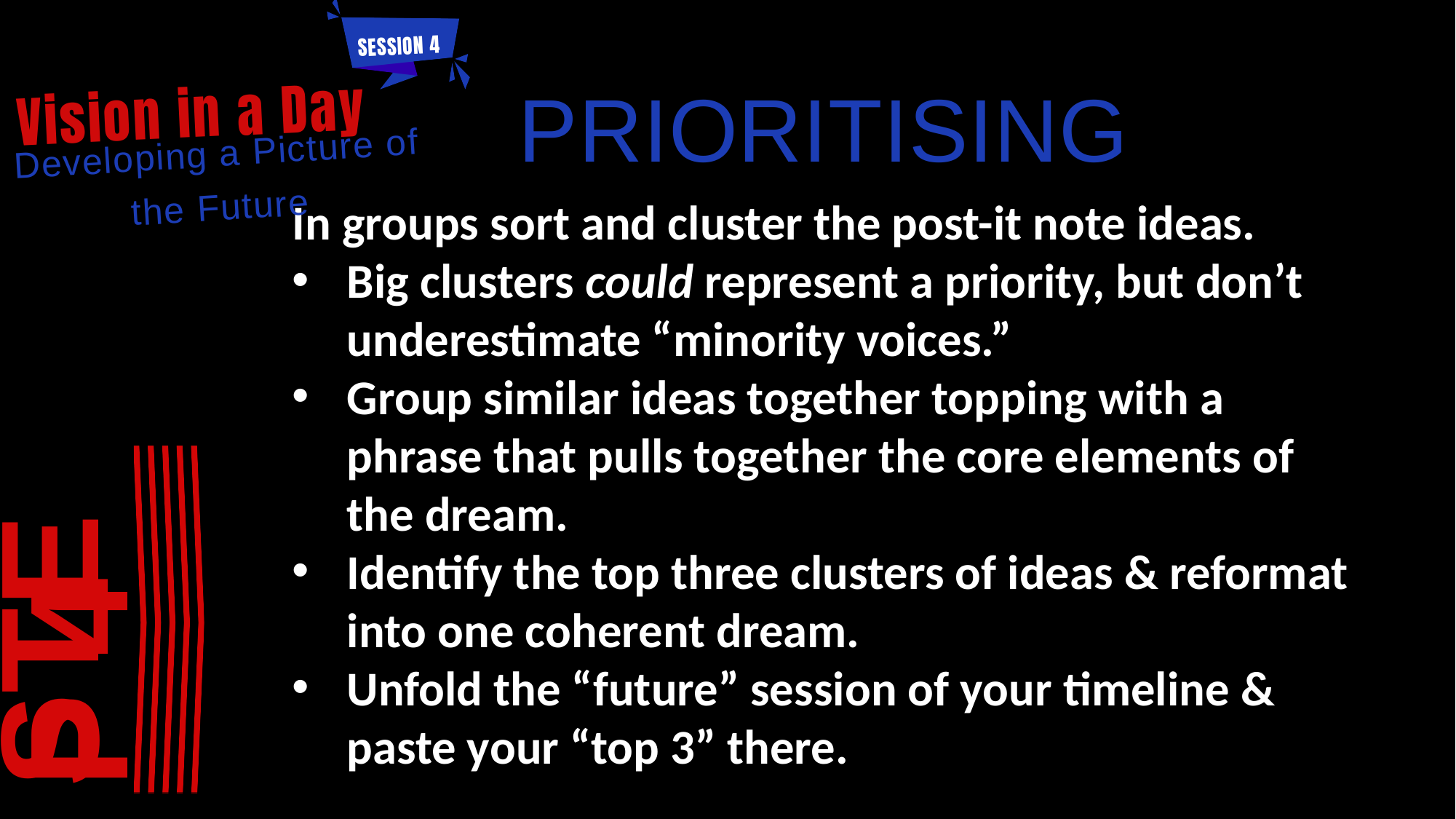

STEP 3

SESSION 4
Vision in a Day
Developing a Picture of the Future
PRIORITISING
In groups sort and cluster the post-it note ideas.
Big clusters could represent a priority, but don’t underestimate “minority voices.”
Group similar ideas together topping with a phrase that pulls together the core elements of the dream.
Identify the top three clusters of ideas & reformat into one coherent dream.
Unfold the “future” session of your timeline & paste your “top 3” there.

STEP 4

STEP 5